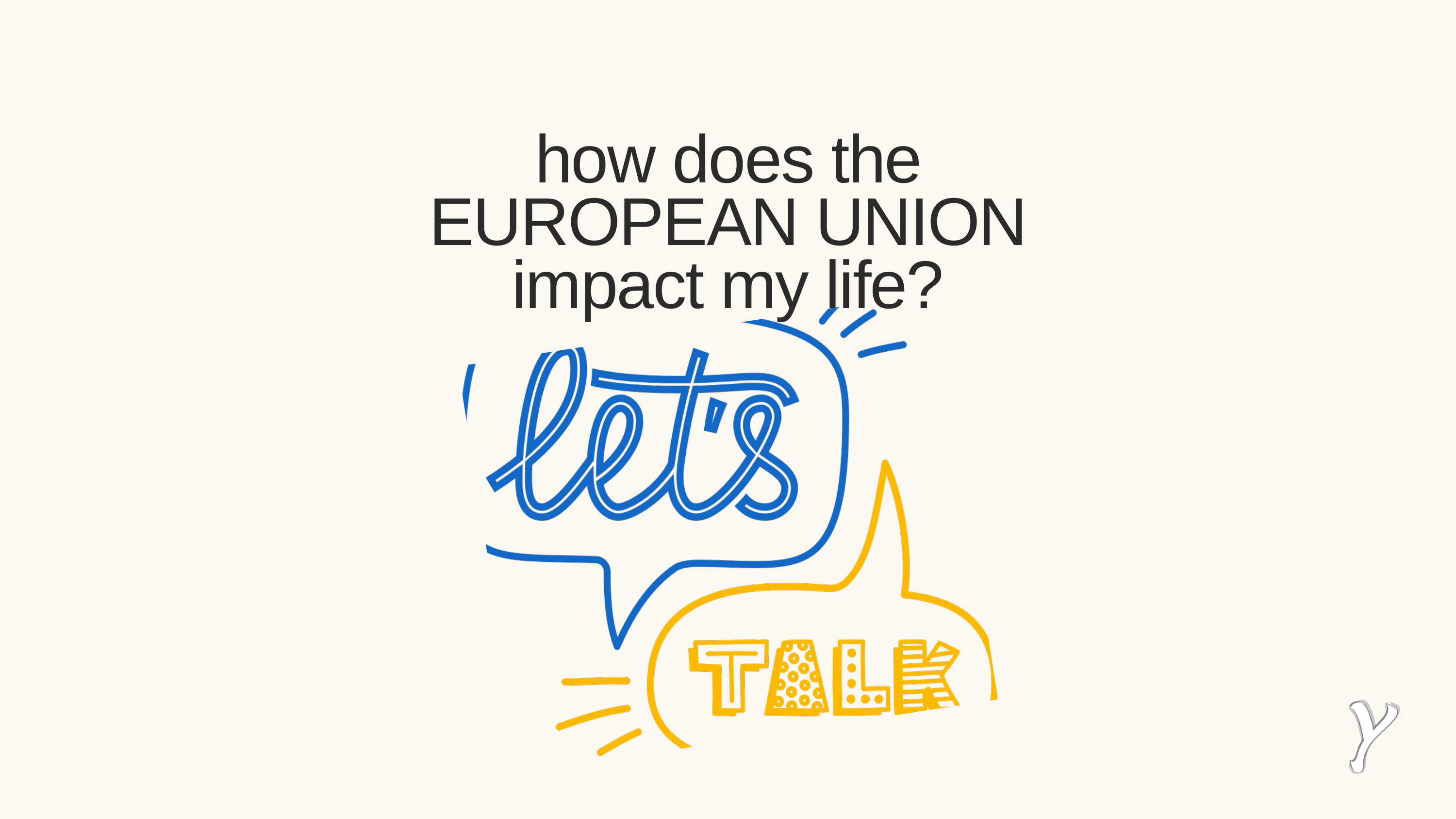

how does the EUROPEAN UNION impact my life?